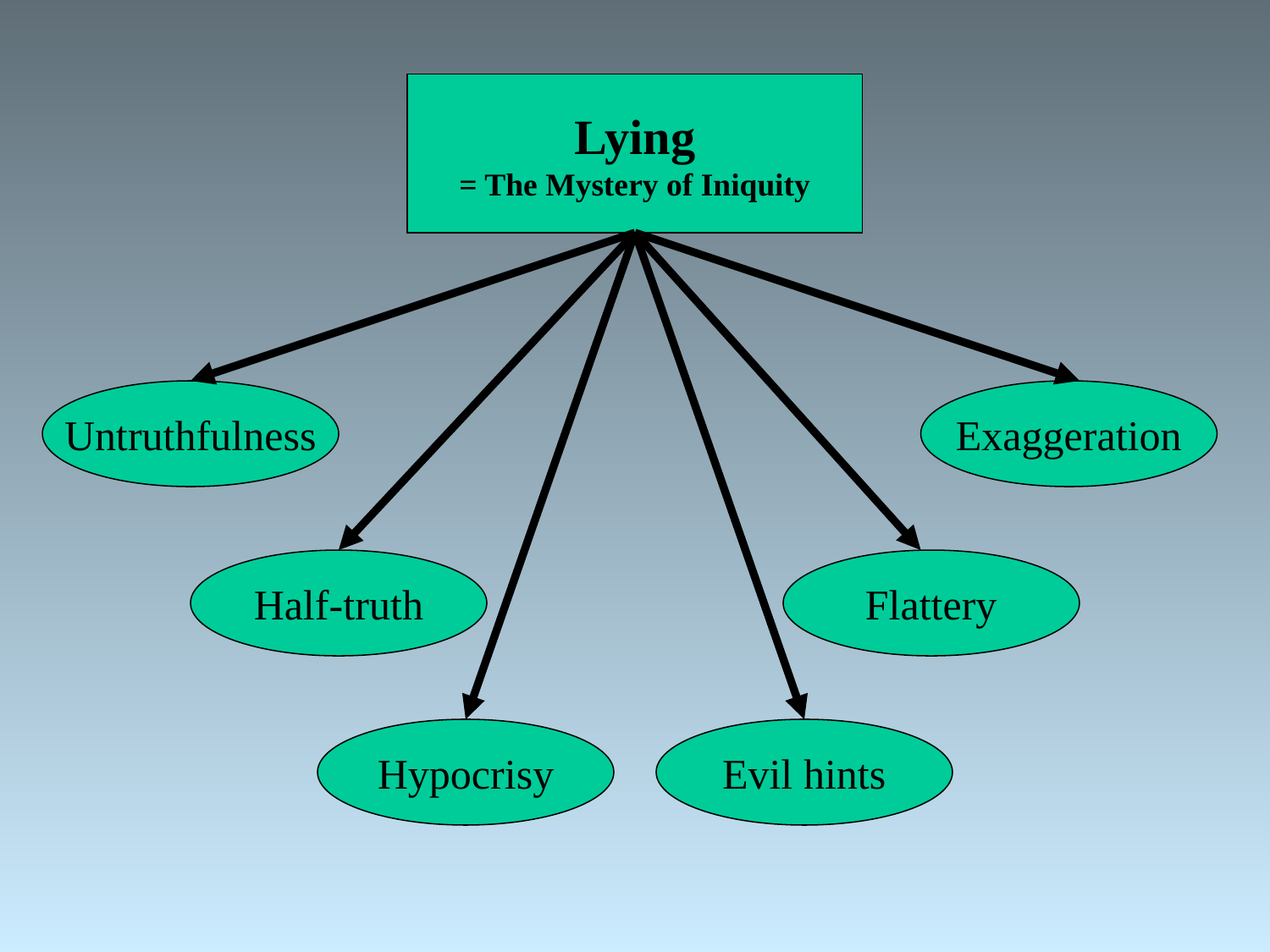

Lying
= The Mystery of Iniquity

Untruthfulness
Exaggeration
Half-truth
Flattery
Hypocrisy
Evil hints